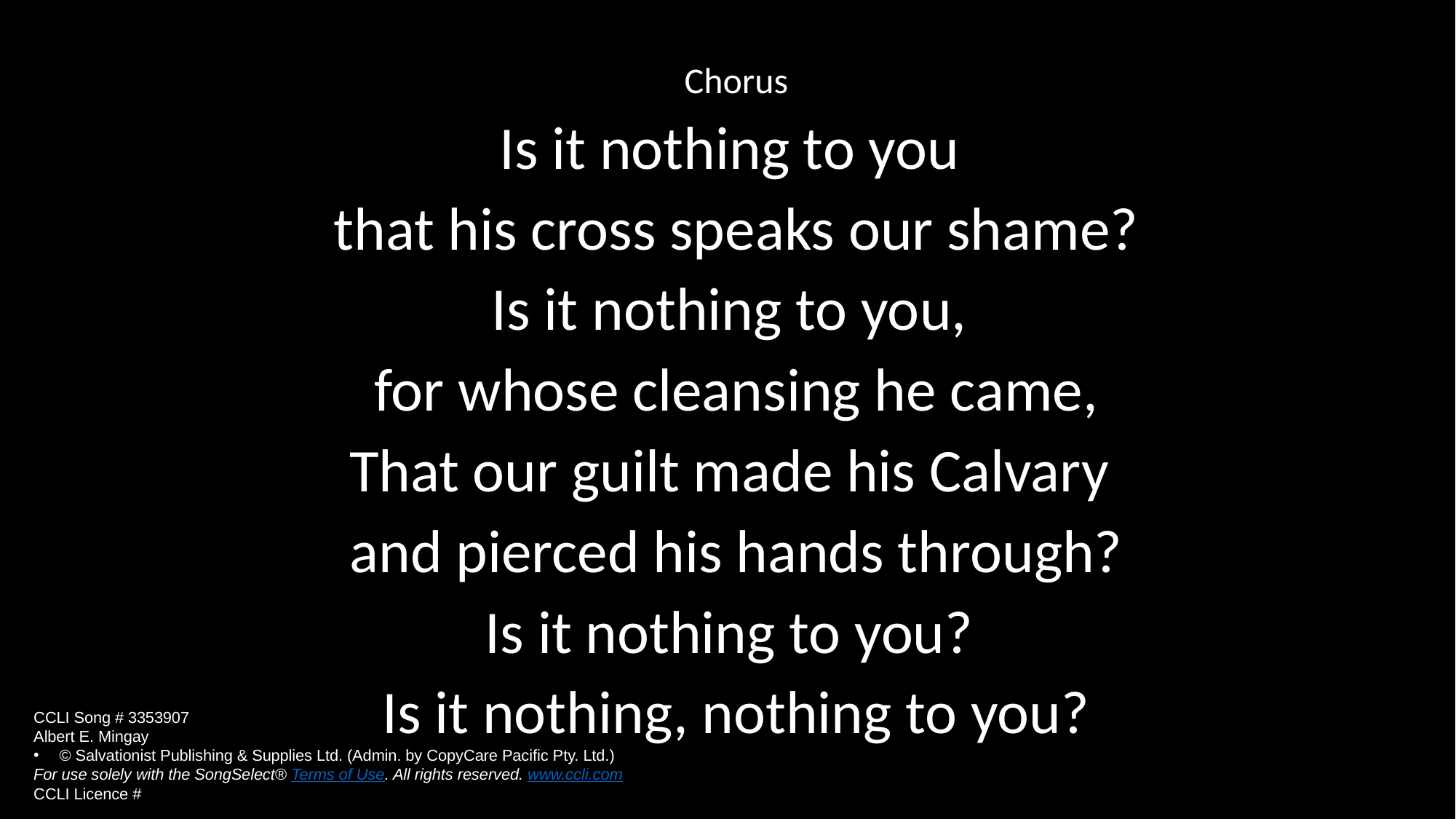

Chorus
Is it nothing to you
that his cross speaks our shame?
Is it nothing to you,
for whose cleansing he came,
That our guilt made his Calvary
and pierced his hands through?
Is it nothing to you?
Is it nothing, nothing to you?
CCLI Song # 3353907
Albert E. Mingay
© Salvationist Publishing & Supplies Ltd. (Admin. by CopyCare Pacific Pty. Ltd.)
For use solely with the SongSelect® Terms of Use. All rights reserved. www.ccli.com
CCLI Licence #